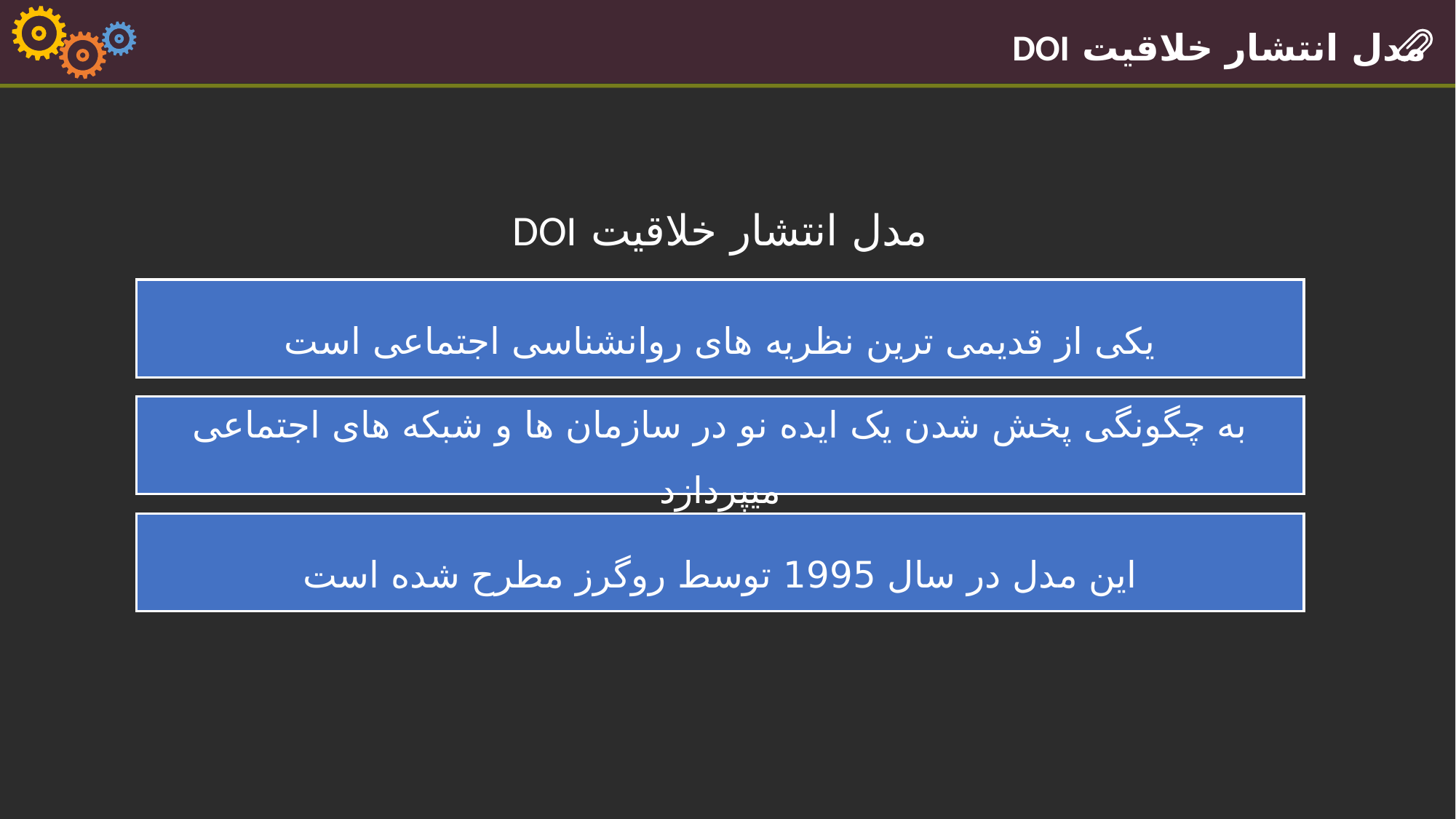

مدل انتشار خلاقیت DOI

مدل انتشار خلاقیت DOI
یکی از قدیمی ترین نظریه های روانشناسی اجتماعی است
به چگونگی پخش شدن یک ایده نو در سازمان ها و شبکه های اجتماعی میپردازد
این مدل در سال 1995 توسط روگرز مطرح شده است